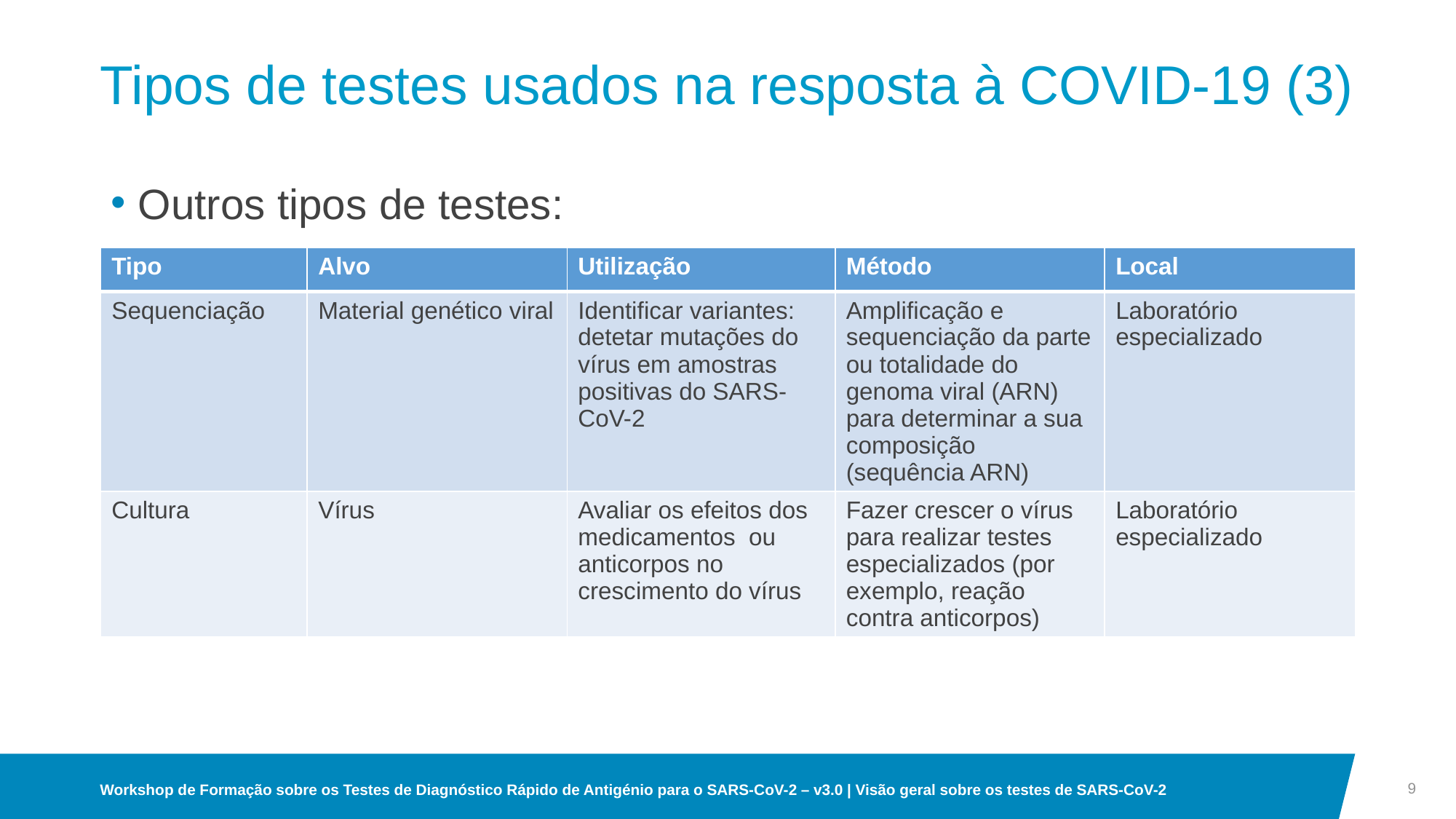

# Tipos de testes usados na resposta à COVID-19 (3)
Outros tipos de testes:

| Tipo | Alvo | Utilização | Método | Local |
| --- | --- | --- | --- | --- |
| Sequenciação | Material genético viral | Identificar variantes: detetar mutações do vírus em amostras positivas do SARS-CoV-2 | Amplificação e sequenciação da parte ou totalidade do genoma viral (ARN) para determinar a sua composição (sequência ARN) | Laboratório especializado |
| Cultura | Vírus | Avaliar os efeitos dos medicamentos ou anticorpos no crescimento do vírus | Fazer crescer o vírus para realizar testes especializados (por exemplo, reação contra anticorpos) | Laboratório especializado |
9
Workshop de Formação sobre os Testes de Diagnóstico Rápido de Antigénio para o SARS-CoV-2 – v3.0 | Visão geral sobre os testes de SARS-CoV-2